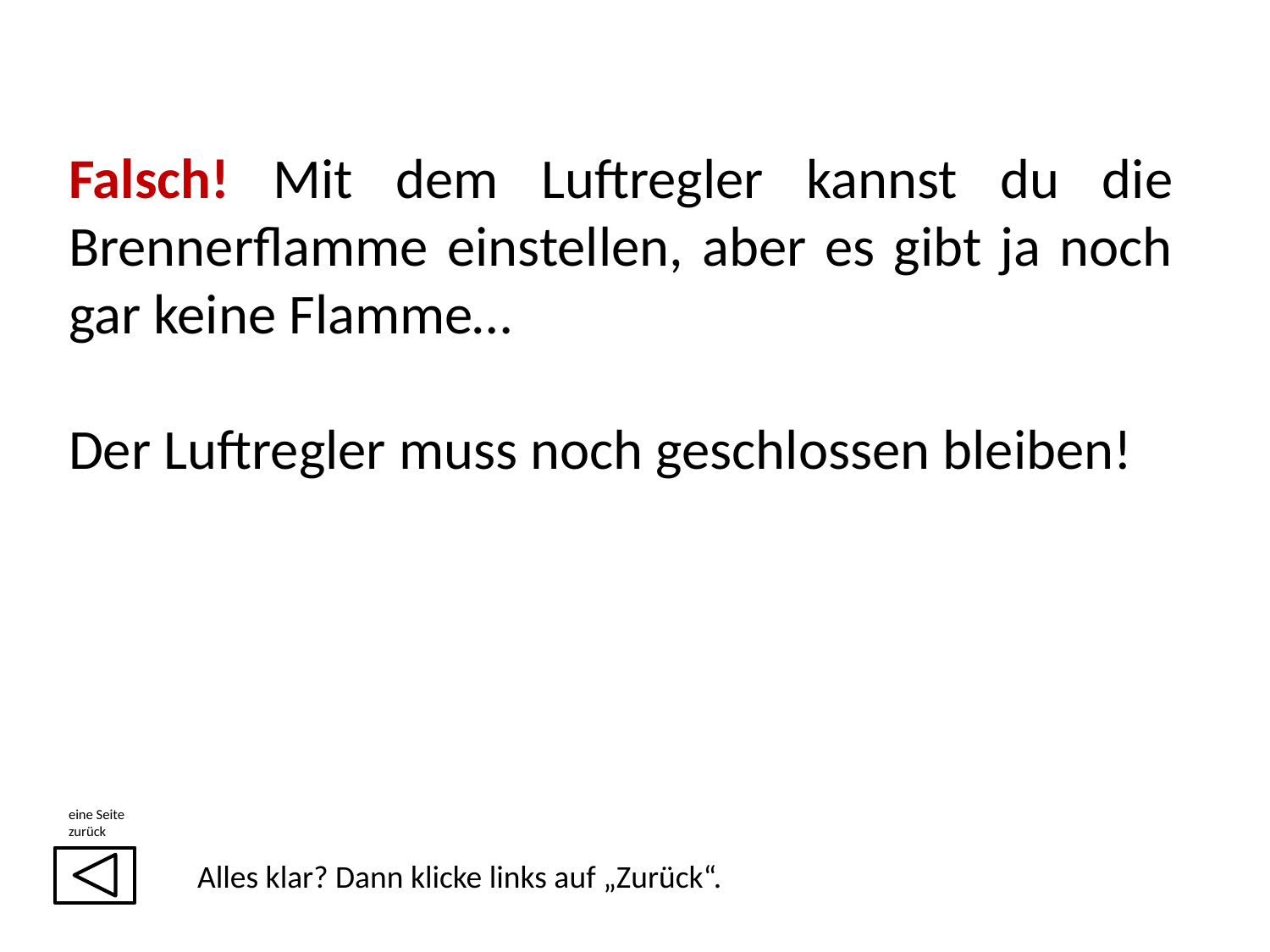

Falsch! Mit dem Luftregler kannst du die Brennerflamme einstellen, aber es gibt ja noch gar keine Flamme…

Der Luftregler muss noch geschlossen bleiben!

eine Seite
zurück

Alles klar? Dann klicke links auf „Zurück“.